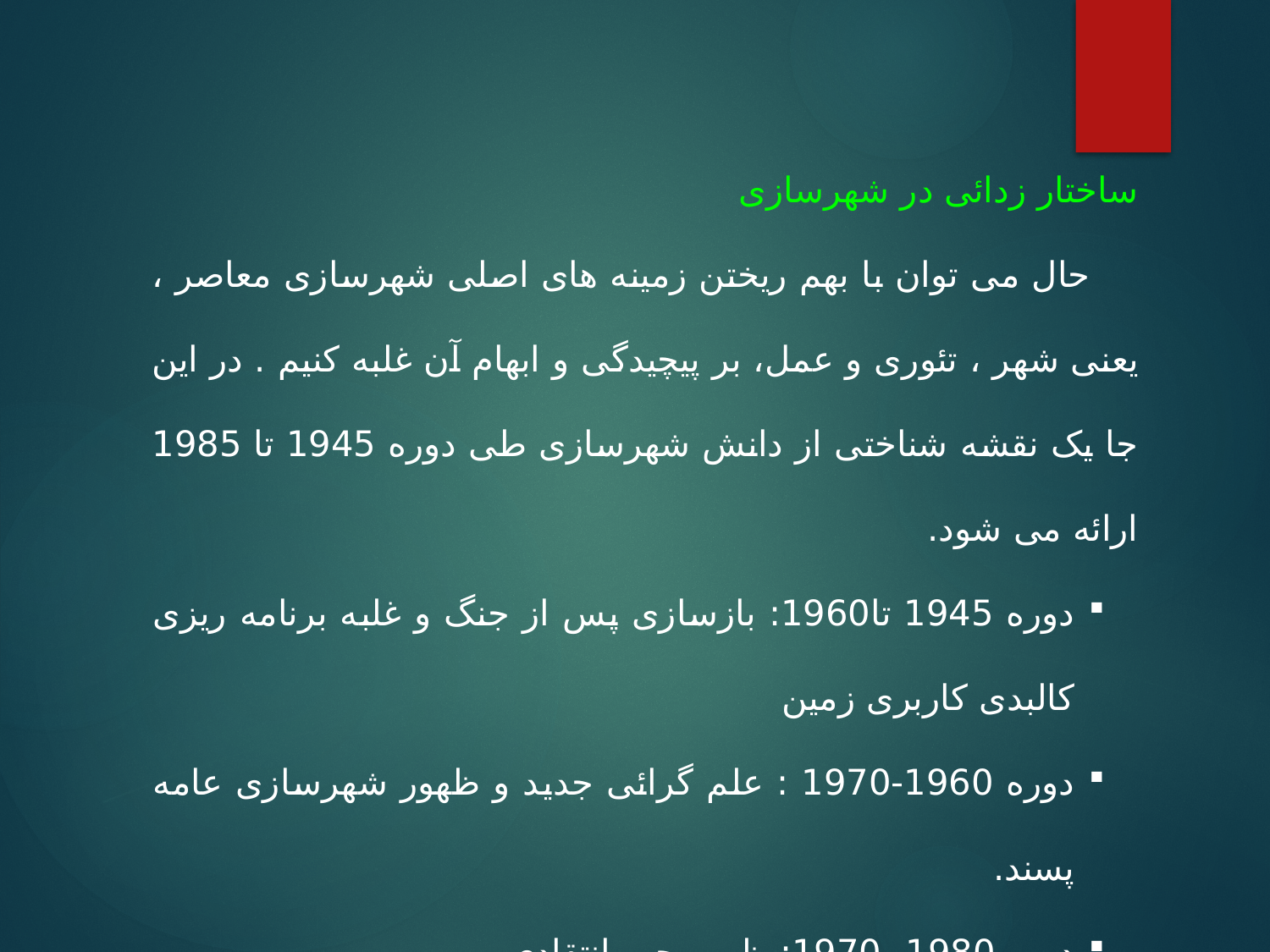

ساختار زدائی در شهرسازی
    حال می توان با بهم ریختن زمینه های اصلی شهرسازی معاصر ، یعنی شهر ، تئوری و عمل، بر پیچیدگی و ابهام آن غلبه کنیم . در این جا یک نقشه شناختی از دانش شهرسازی طی دوره 1945 تا 1985 ارائه می شود.
دوره 1945 تا1960: بازسازی پس از جنگ و غلبه برنامه ریزی کالبدی کاربری زمین
دوره 1960-1970 : علم گرائی جدید و ظهور شهرسازی عامه پسند.
دوره 1980 -1970: ظهور چپ انتقادی
دوره 1985-1980: جنون مقوله و بازگشت به ریشه ها